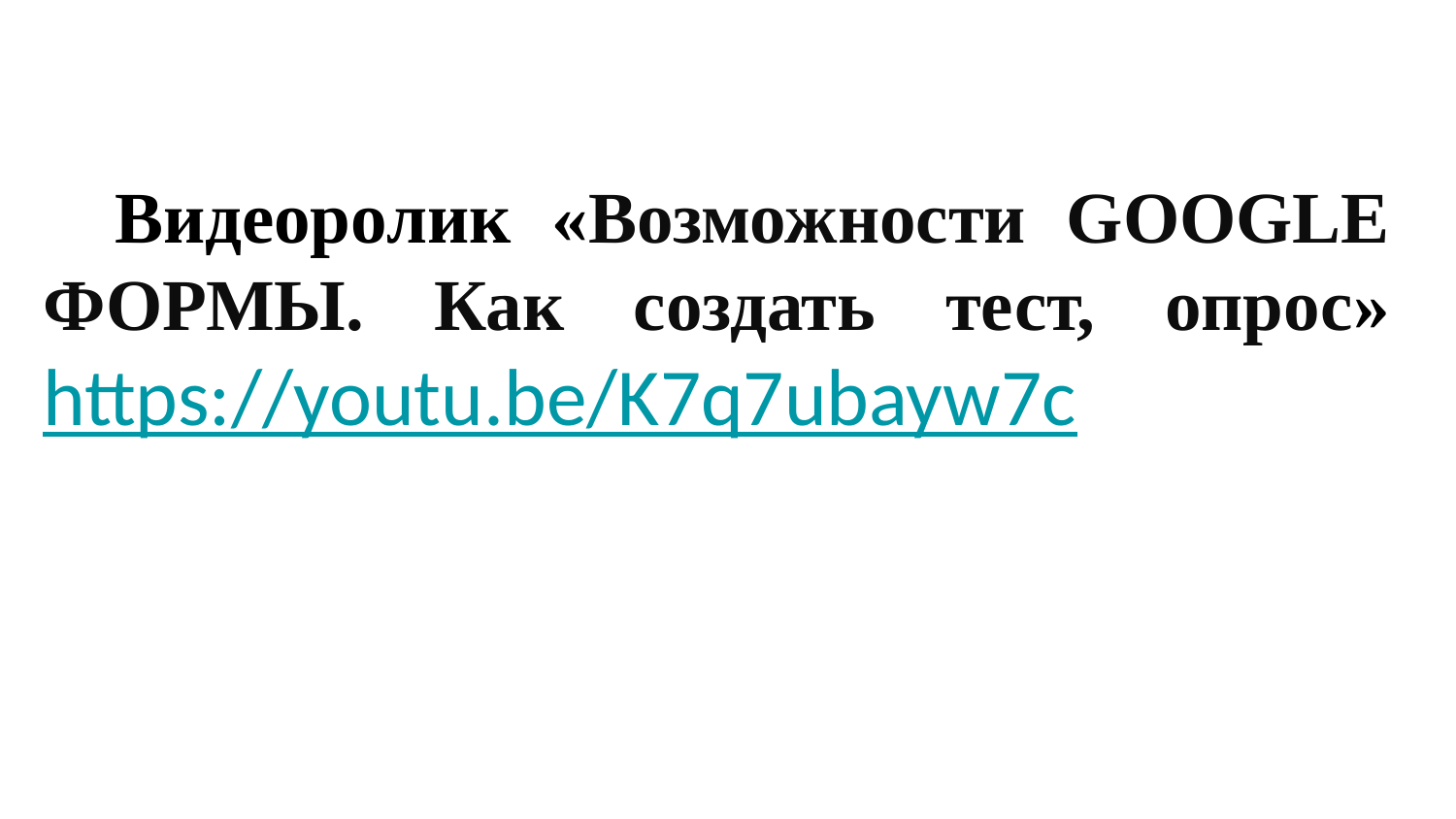

# Видеоролик «Возможности GOOGLE ФОРМЫ. Как создать тест, опрос» https://youtu.be/K7q7ubayw7c